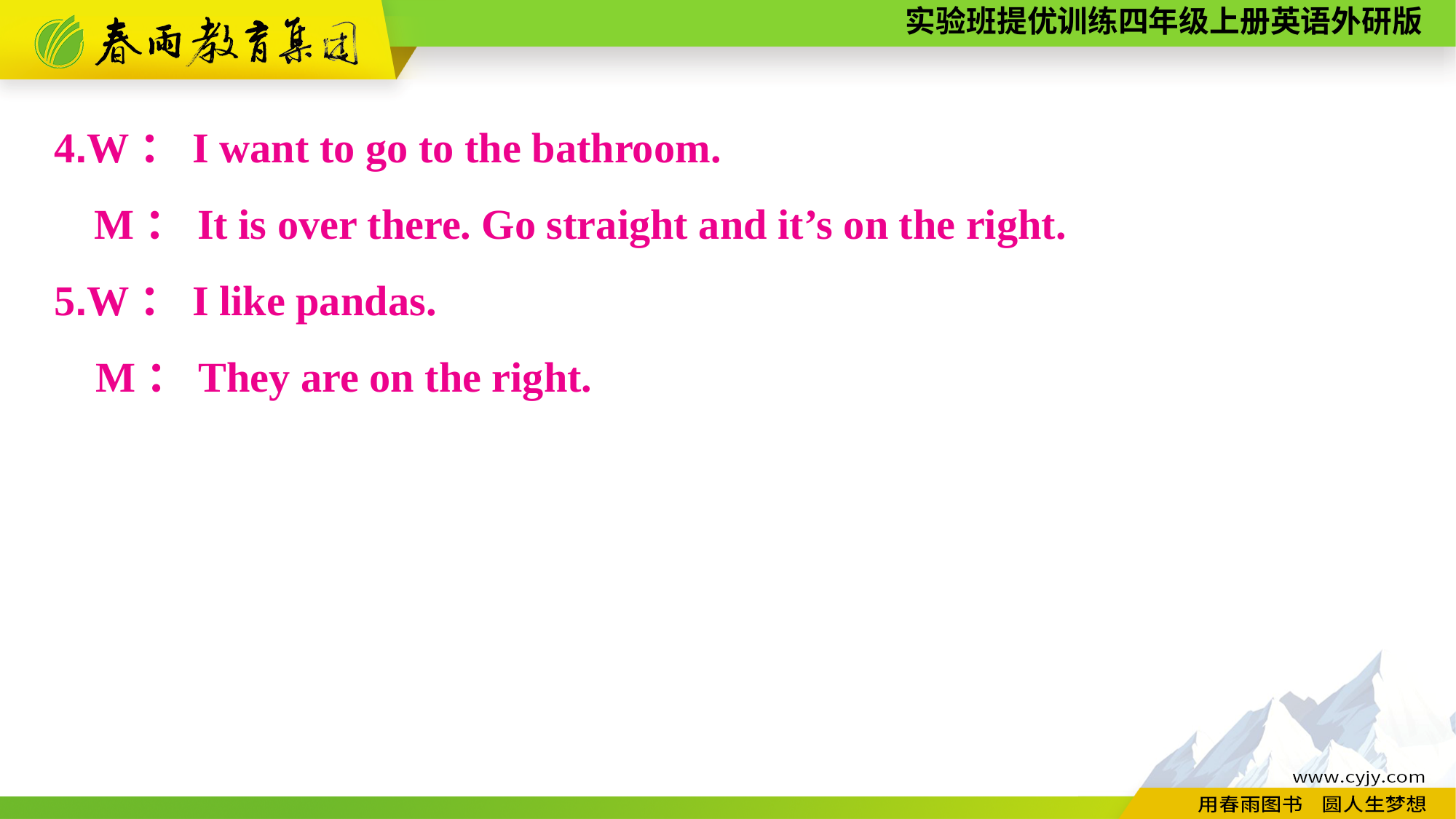

4.W：I want to go to the bathroom.
M：It is over there. Go straight and it’s on the right.
5.W：I like pandas.
M：They are on the right.